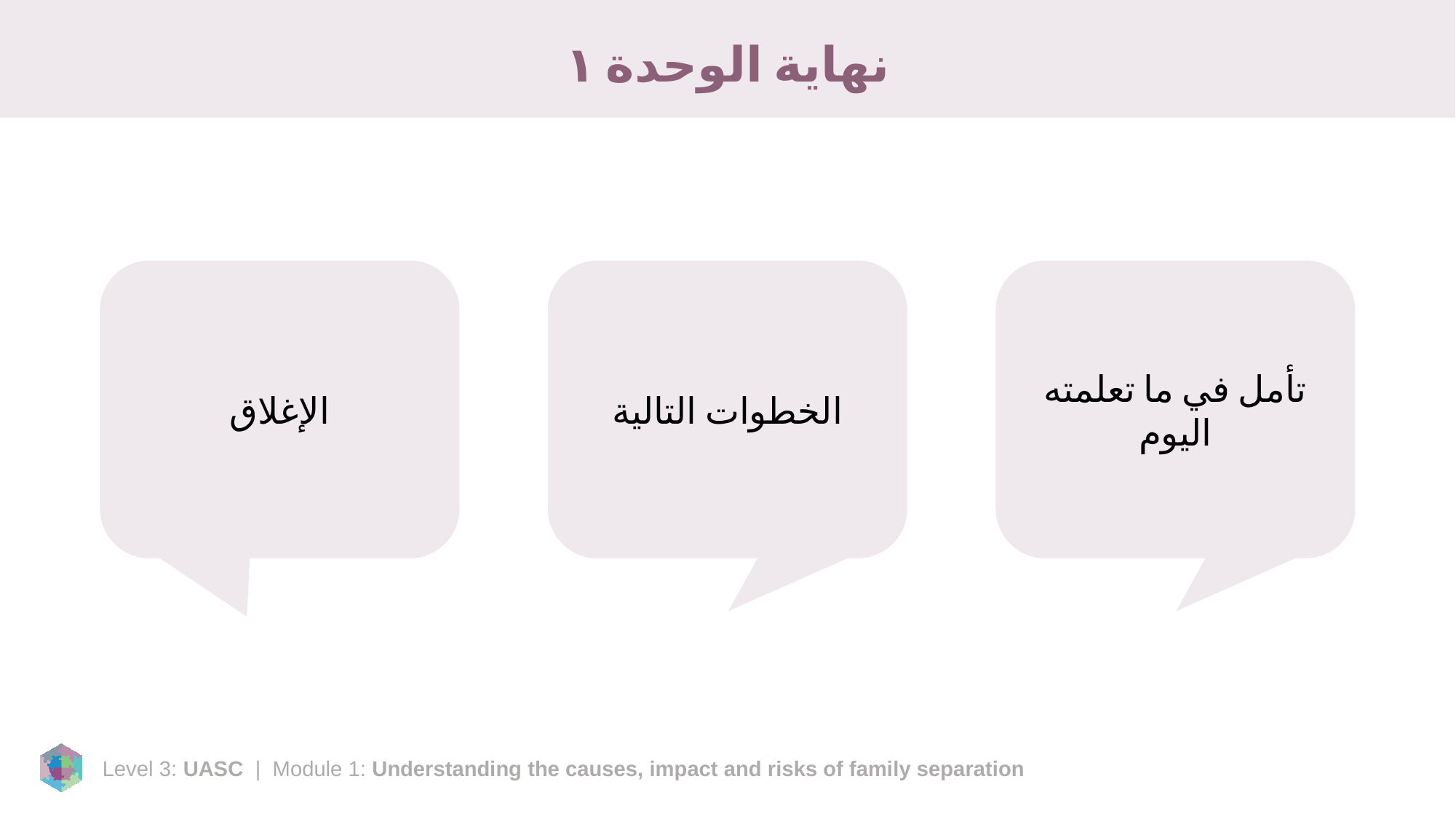

# نهاية الوحدة ١
تأمل في ما تعلمته اليوم
الإغلاق
الخطوات التالية